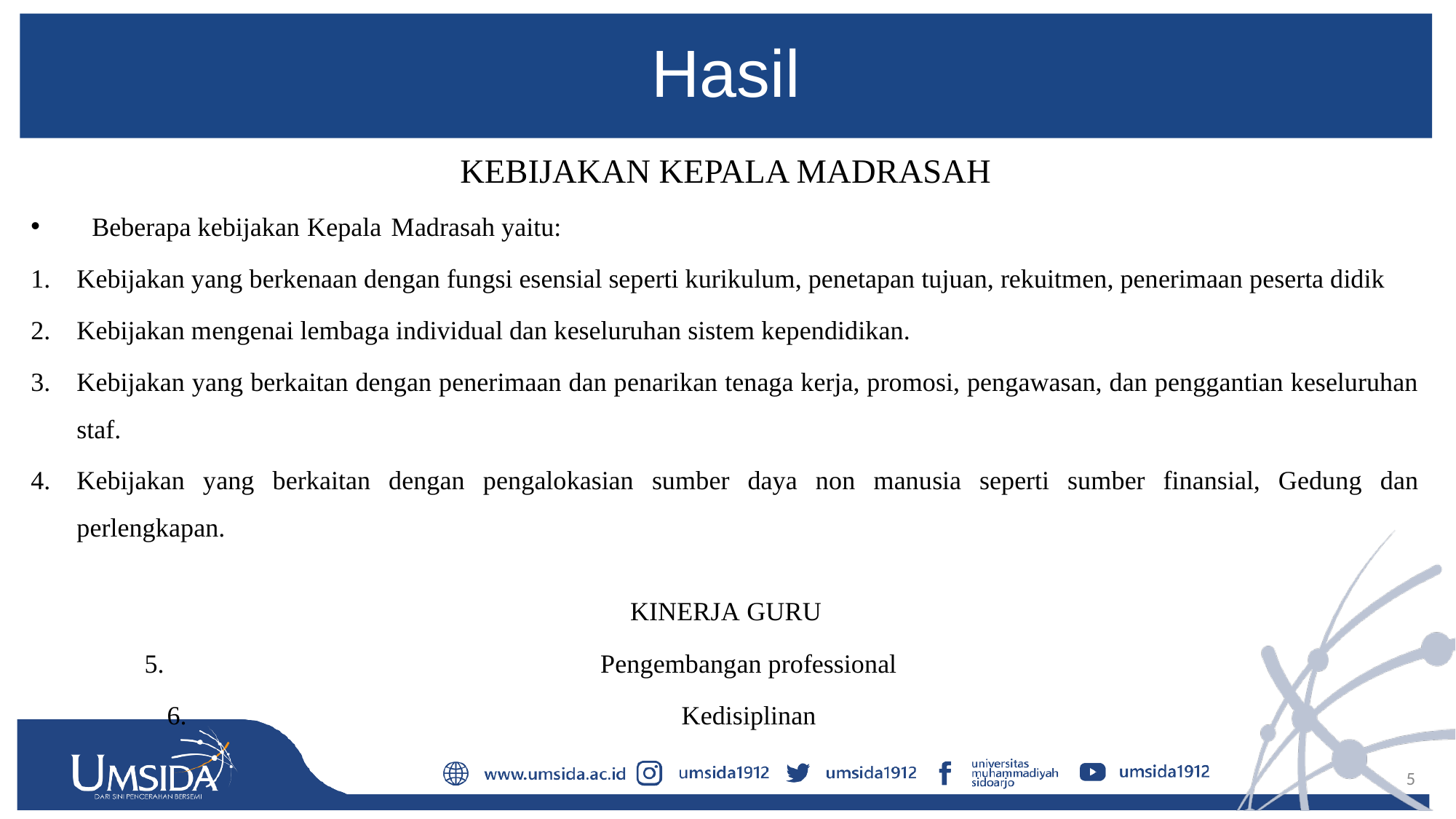

# Hasil
KEBIJAKAN KEPALA MADRASAH
Beberapa kebijakan Kepala Madrasah yaitu:
Kebijakan yang berkenaan dengan fungsi esensial seperti kurikulum, penetapan tujuan, rekuitmen, penerimaan peserta didik
Kebijakan mengenai lembaga individual dan keseluruhan sistem kependidikan.
Kebijakan yang berkaitan dengan penerimaan dan penarikan tenaga kerja, promosi, pengawasan, dan penggantian keseluruhan staf.
Kebijakan yang berkaitan dengan pengalokasian sumber daya non manusia seperti sumber finansial, Gedung dan perlengkapan.

KINERJA GURU
Pengembangan professional
Kedisiplinan